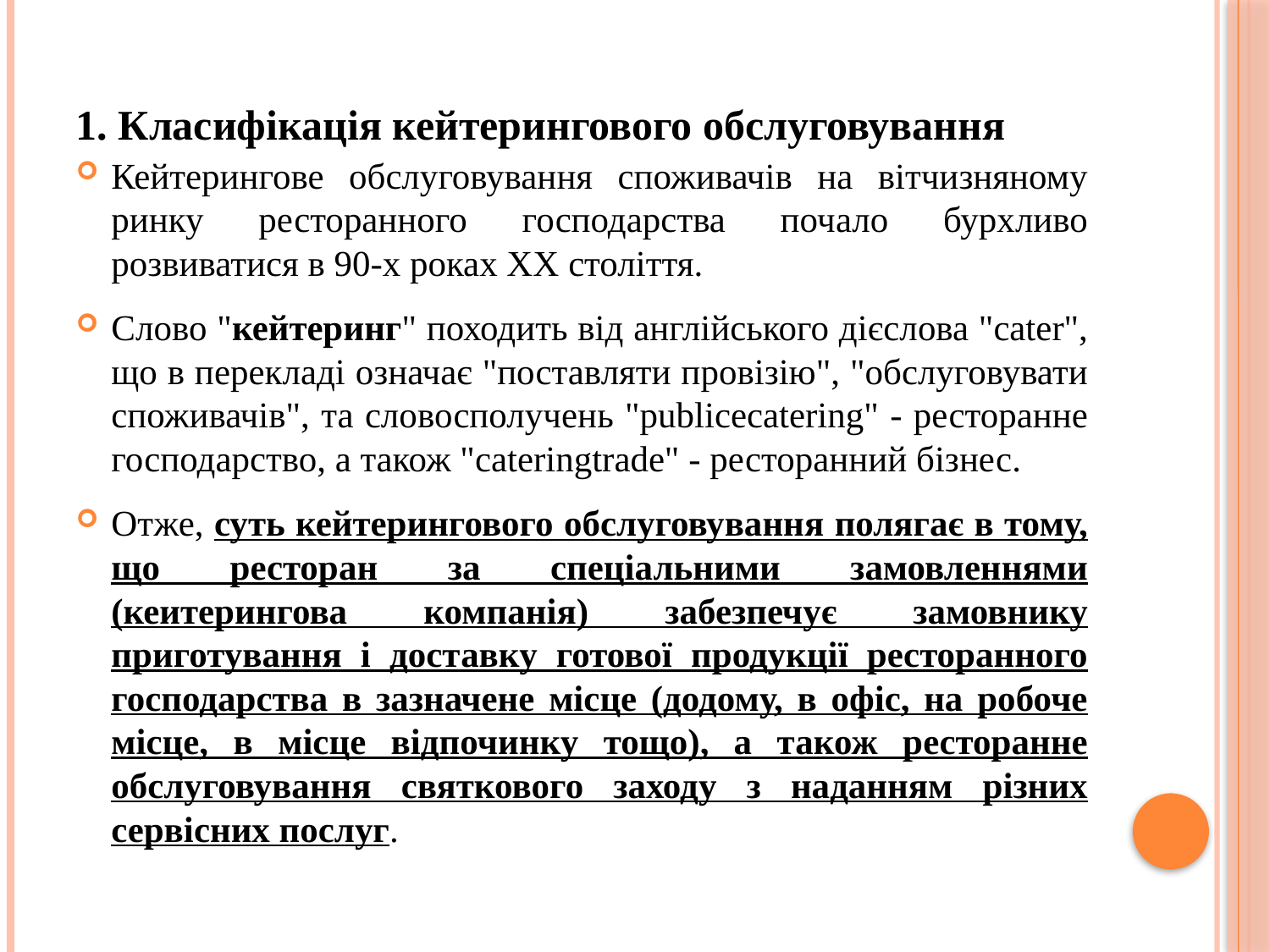

# 1. Класифікація кейтерингового обслуговування
Кейтерингове обслуговування споживачів на вітчизняному ринку ресторанного господарства почало бурхливо розвиватися в 90-х роках XX століття.
Слово "кейтеринг" походить від англійського дієслова "cater", що в перекладі означає "поставляти провізію", "обслуговувати споживачів", та словосполучень "publicecatering" - ресторанне господарство, а також "cateringtrade" - ресторанний бізнес.
Отже, суть кейтерингового обслуговування полягає в тому, що ресторан за спеціальними замовленнями (кеитерингова компанія) забезпечує замовнику приготування і доставку готової продукції ресторанного господарства в зазначене місце (додому, в офіс, на робоче місце, в місце відпочинку тощо), а також ресторанне обслуговування святкового заходу з наданням різних сервісних послуг.